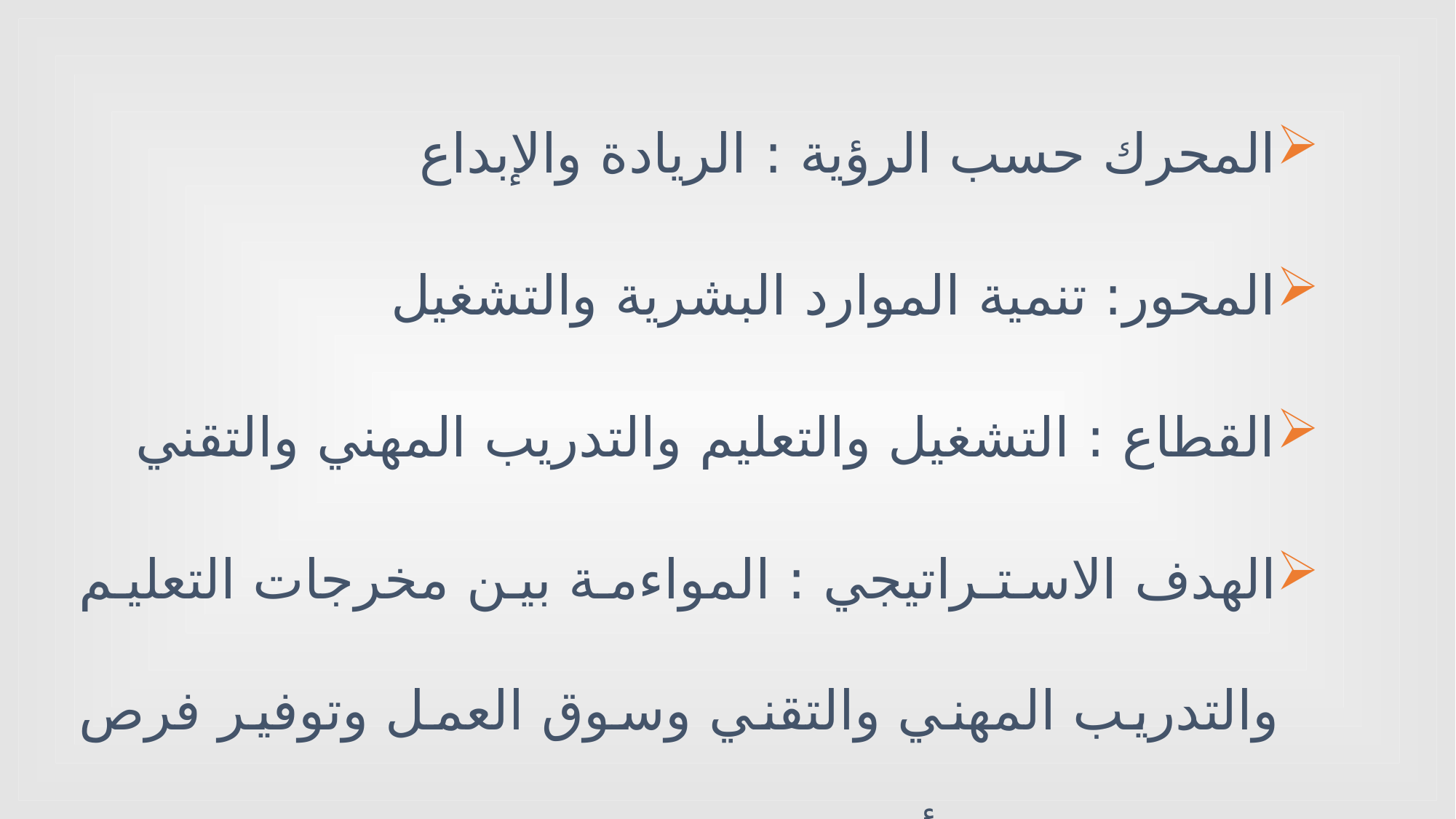

المحرك حسب الرؤية : الريادة والإبداع
المحور: تنمية الموارد البشرية والتشغيل
القطاع : التشغيل والتعليم والتدريب المهني والتقني
الهدف الاستـراتيجي : المواءمة بين مخرجات التعليم والتدريب المهني والتقني وسوق العمل وتوفير فرص عمل للشباب الأردني